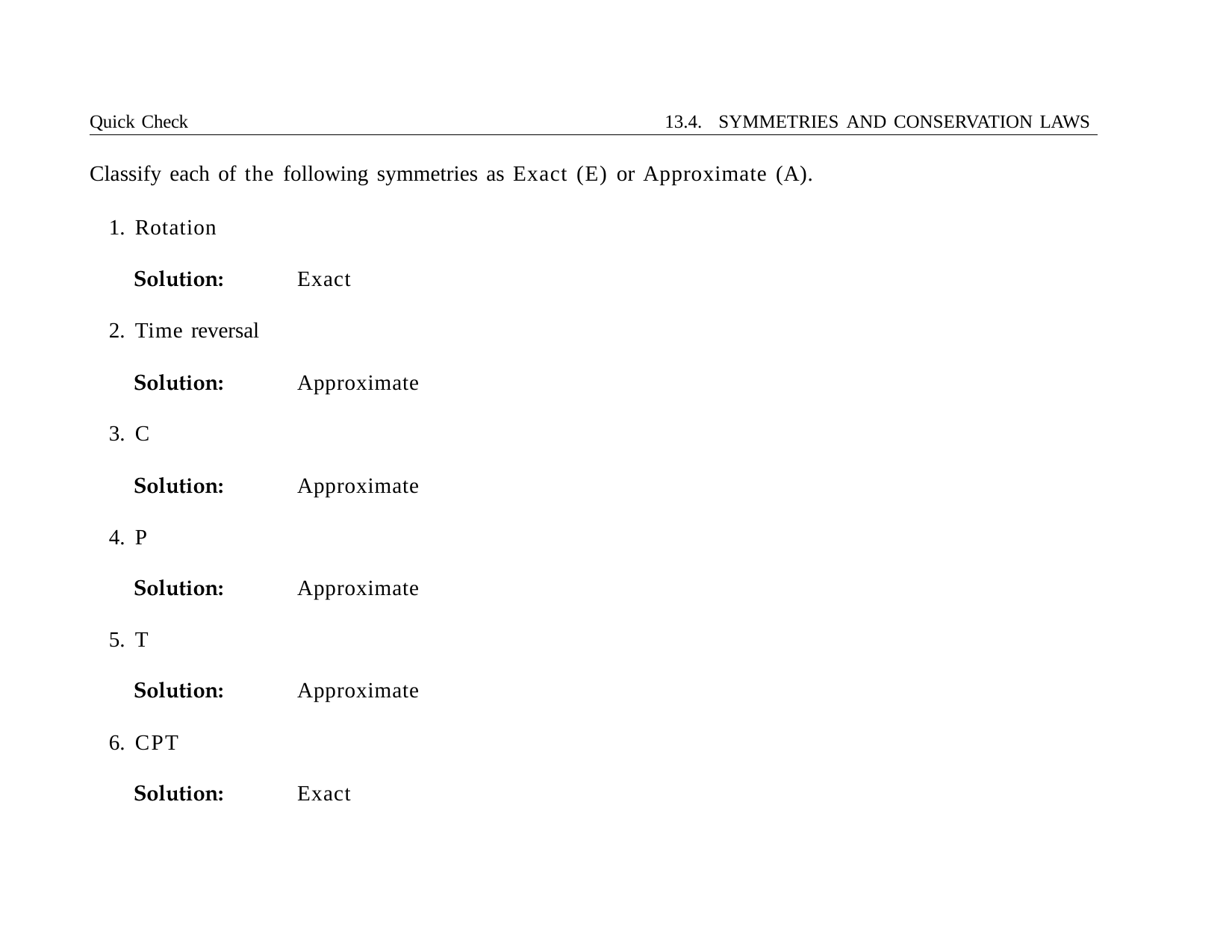

Quick Check	13.4.  SYMMETRIES AND CONSERVATION LAWS

Classify each of the following symmetries as Exact (E) or Approximate (A).

Rotation

Solution:	Exact
Time reversal

Solution:	Approximate
C

Solution:	Approximate
P
Solution:	Approximate
T
Solution:	Approximate

CPT
Solution:	Exact